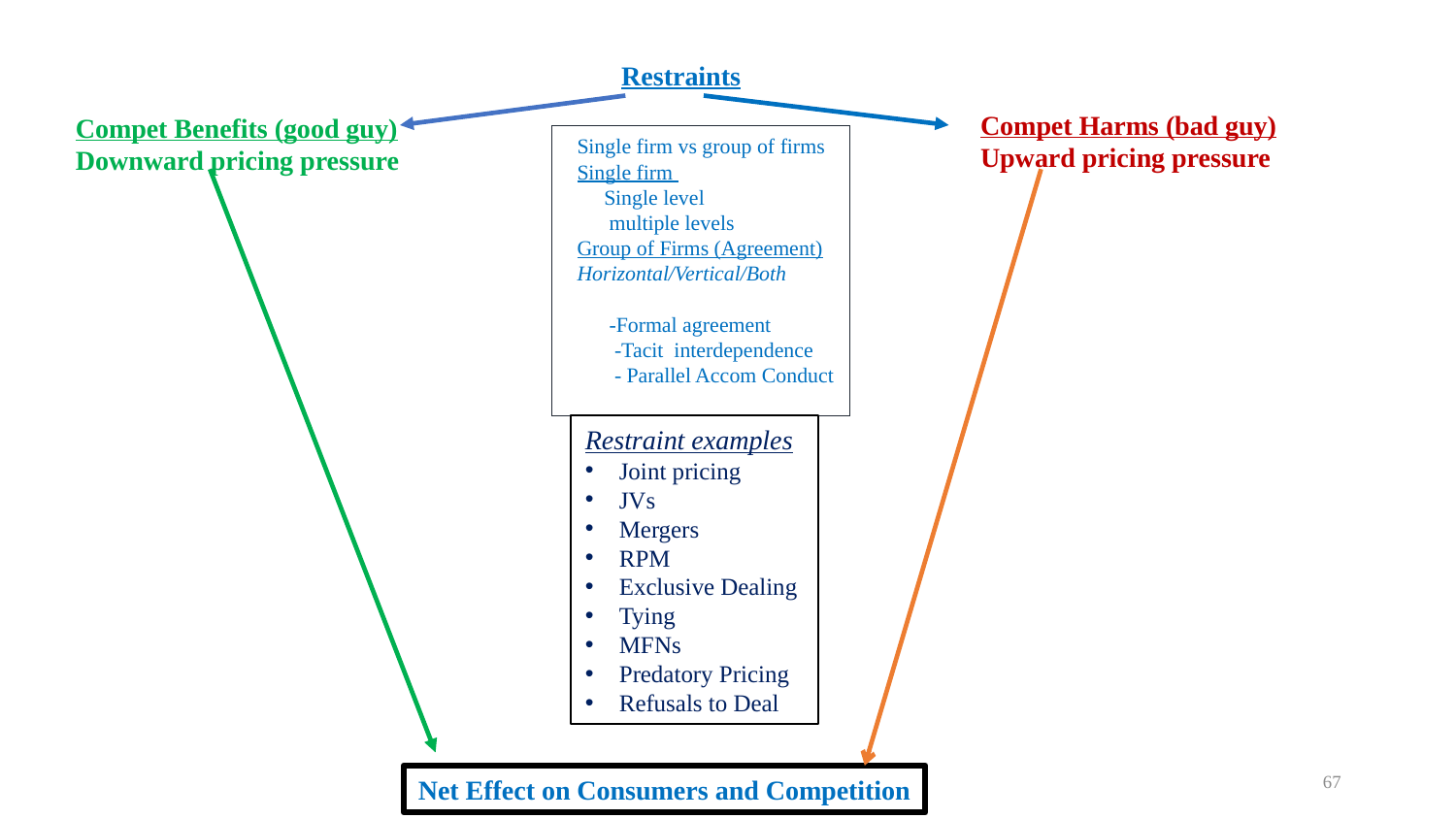

Restraints
Compet Harms (bad guy)
Upward pricing pressure
Compet Benefits (good guy)
Downward pricing pressure

Single firm vs group of firms
Single firm
     Single level
      multiple levels
Group of Firms (Agreement) Horizontal/Vertical/Both
      -Formal agreement
       -Tacit  interdependence
       - Parallel Accom Conduct

Restraint examples
Joint pricing
JVs
Mergers
RPM
Exclusive Dealing
Tying
MFNs
Predatory Pricing
Refusals to Deal
67
Net Effect on Consumers and Competition